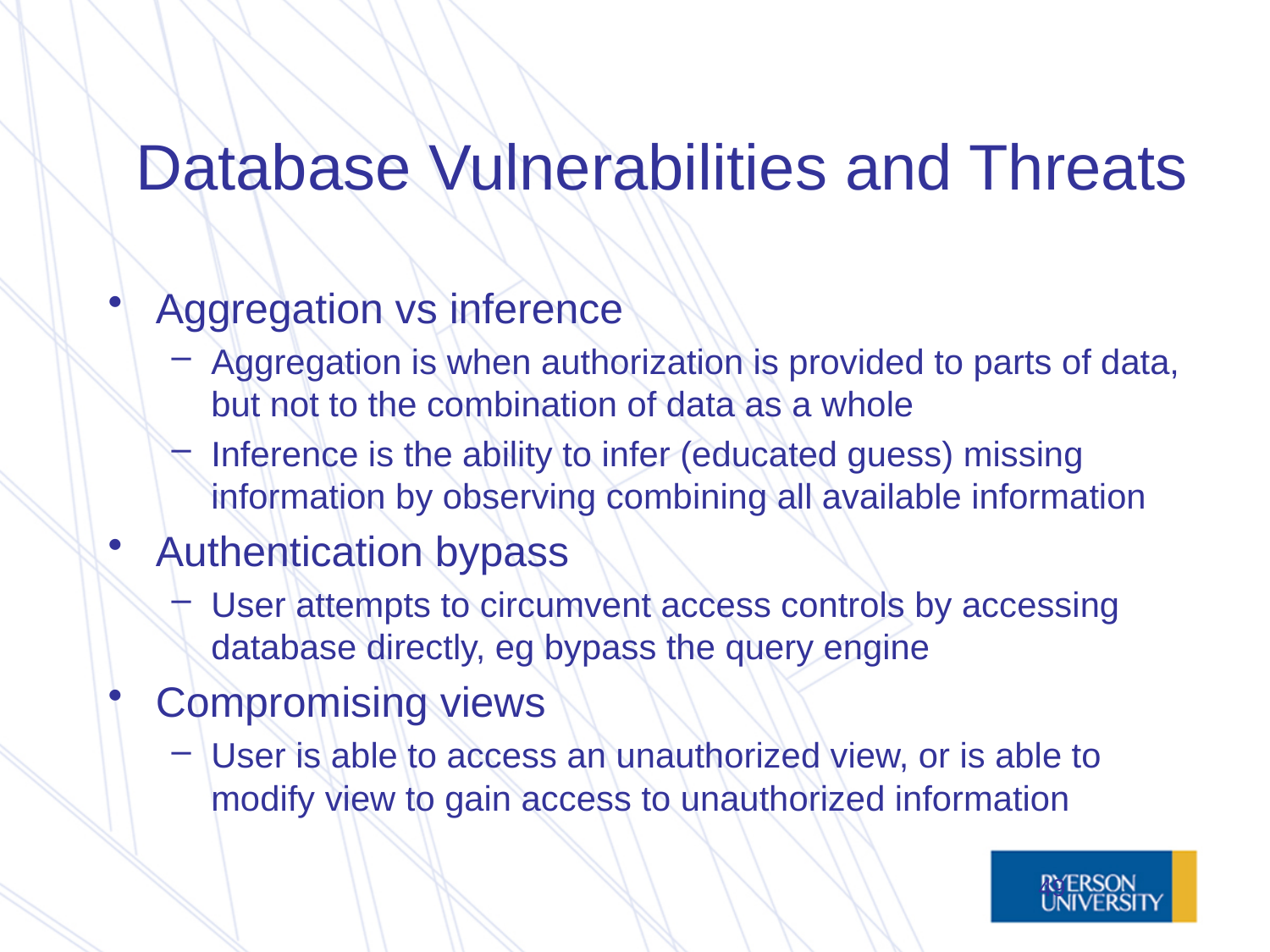

# Database Vulnerabilities and Threats
Aggregation vs inference
Aggregation is when authorization is provided to parts of data, but not to the combination of data as a whole
Inference is the ability to infer (educated guess) missing information by observing combining all available information
Authentication bypass
User attempts to circumvent access controls by accessing database directly, eg bypass the query engine
Compromising views
User is able to access an unauthorized view, or is able to modify view to gain access to unauthorized information
49